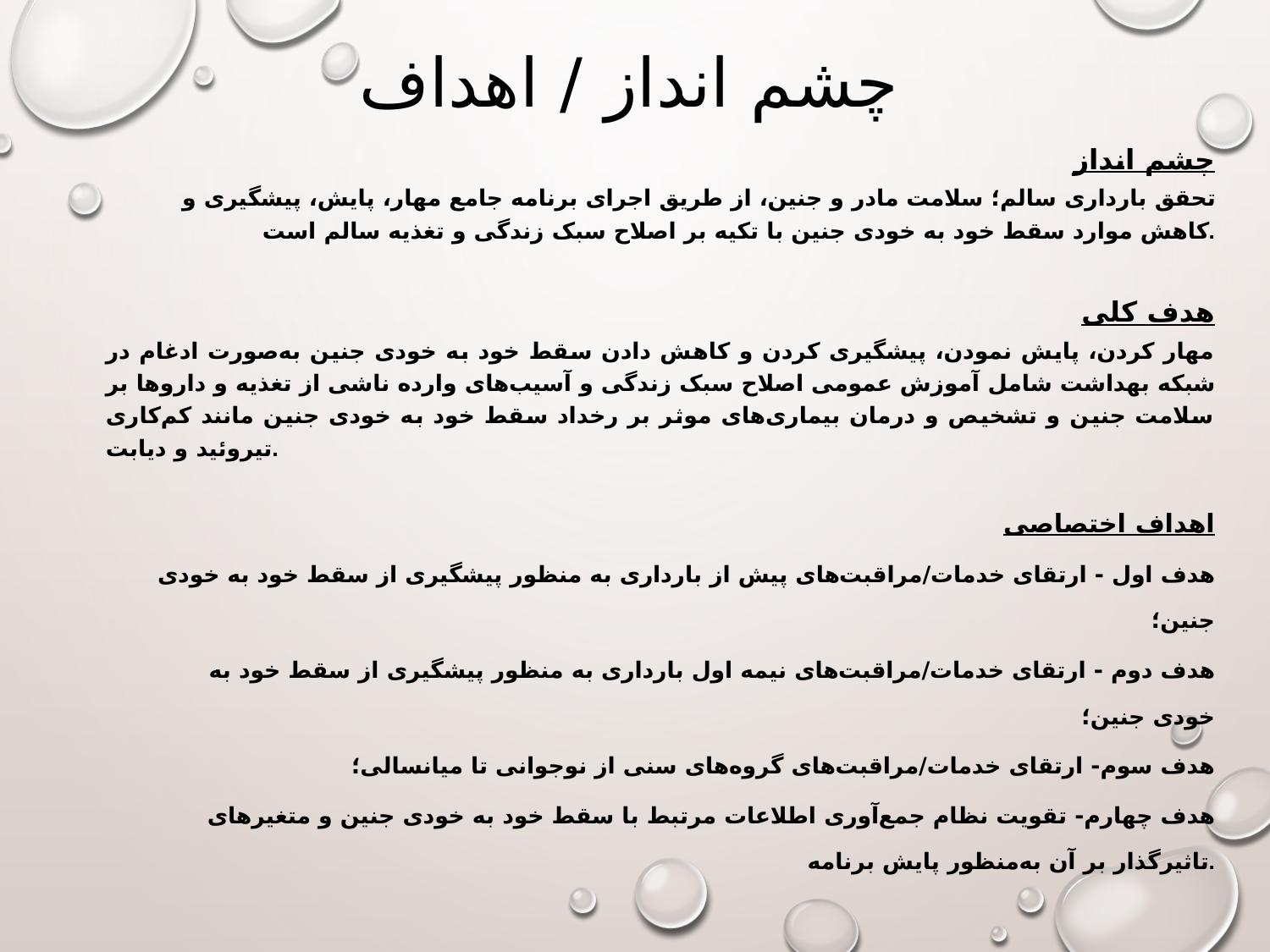

# چشم انداز / اهداف
چشم انداز
تحقق بارداری سالم؛ سلامت مادر و جنین، از طریق اجرای برنامه جامع مهار، پایش، پیشگیری و کاهش موارد سقط خود به خودی جنین با تکیه بر اصلاح سبک زندگی و تغذیه سالم است.

هدف کلی
مهار کردن، پایش نمودن، پیشگیری کردن و کاهش دادن سقط خود به خودی جنین به‌صورت ادغام در شبکه بهداشت شامل آموزش عمومی اصلاح سبک زندگی و آسیب‌های وارده ناشی از تغذیه و داروها بر سلامت جنین و تشخیص و درمان بیماری‌های موثر بر رخداد سقط خود به خودی جنین مانند کم‌کاری تیروئید و دیابت.

اهداف اختصاصی
هدف اول - ارتقای خدمات/مراقبت‌های پیش از بارداری به منظور پیشگیری از سقط خود به خودی جنین؛
هدف دوم - ارتقای خدمات/مراقبت‌های نیمه اول بارداری به منظور پیشگیری از سقط خود به خودی جنین؛
هدف سوم- ارتقای خدمات/مراقبت‌های گروه‌های سنی از نوجوانی تا میانسالی؛
هدف چهارم- تقویت نظام جمع‌آوری اطلاعات مرتبط با سقط خود به خودی جنین و متغیرهای تاثیرگذار بر آن به‌منظور پایش برنامه.